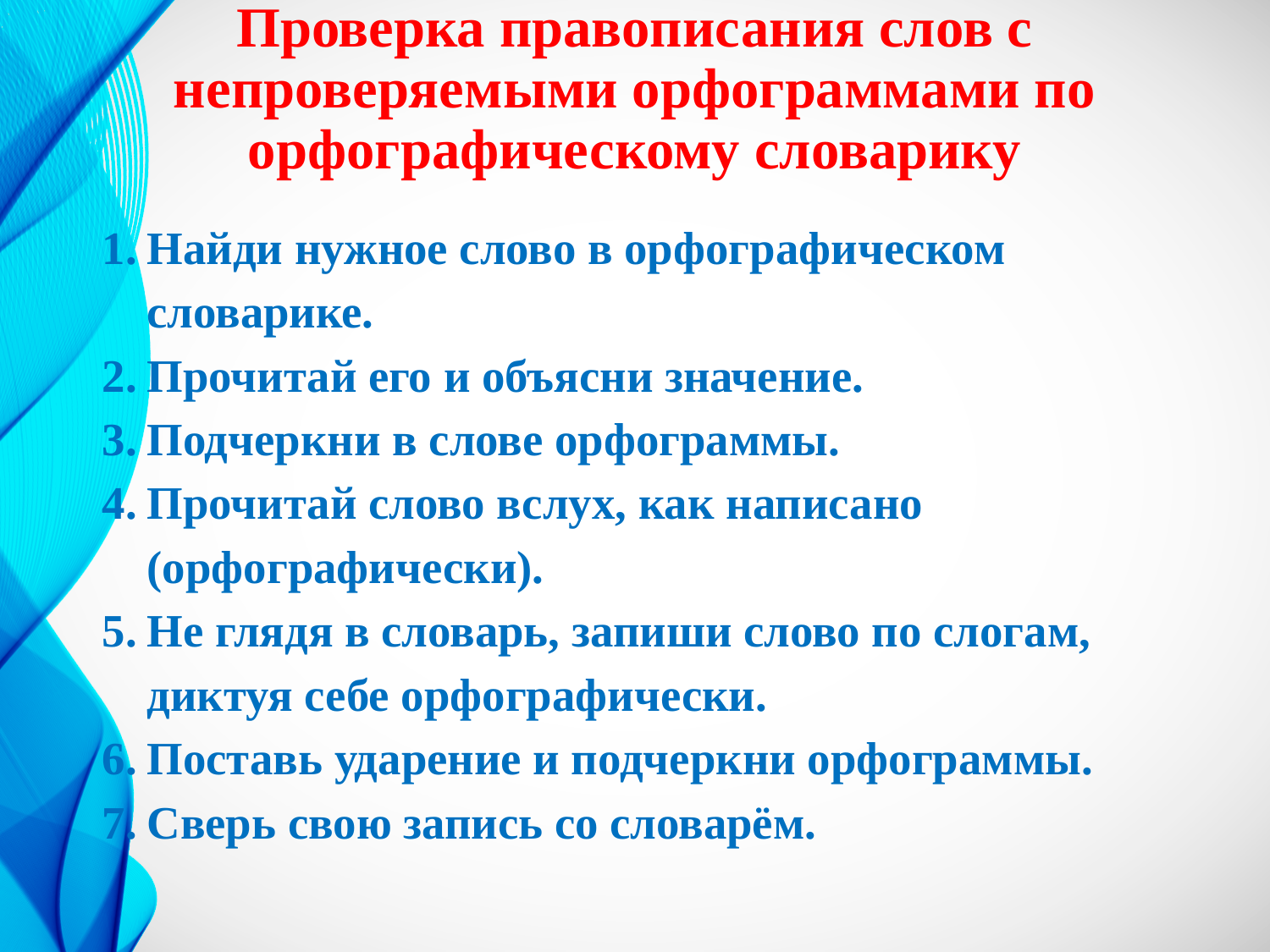

# Проверка правописания слов с непроверяемыми орфограммами по орфографическому словарику
Найди нужное слово в орфографическом словарике.
Прочитай его и объясни значение.
Подчеркни в слове орфограммы.
Прочитай слово вслух, как написано (орфографически).
Не глядя в словарь, запиши слово по слогам, диктуя себе орфографически.
Поставь ударение и подчеркни орфограммы.
Сверь свою запись со словарём.